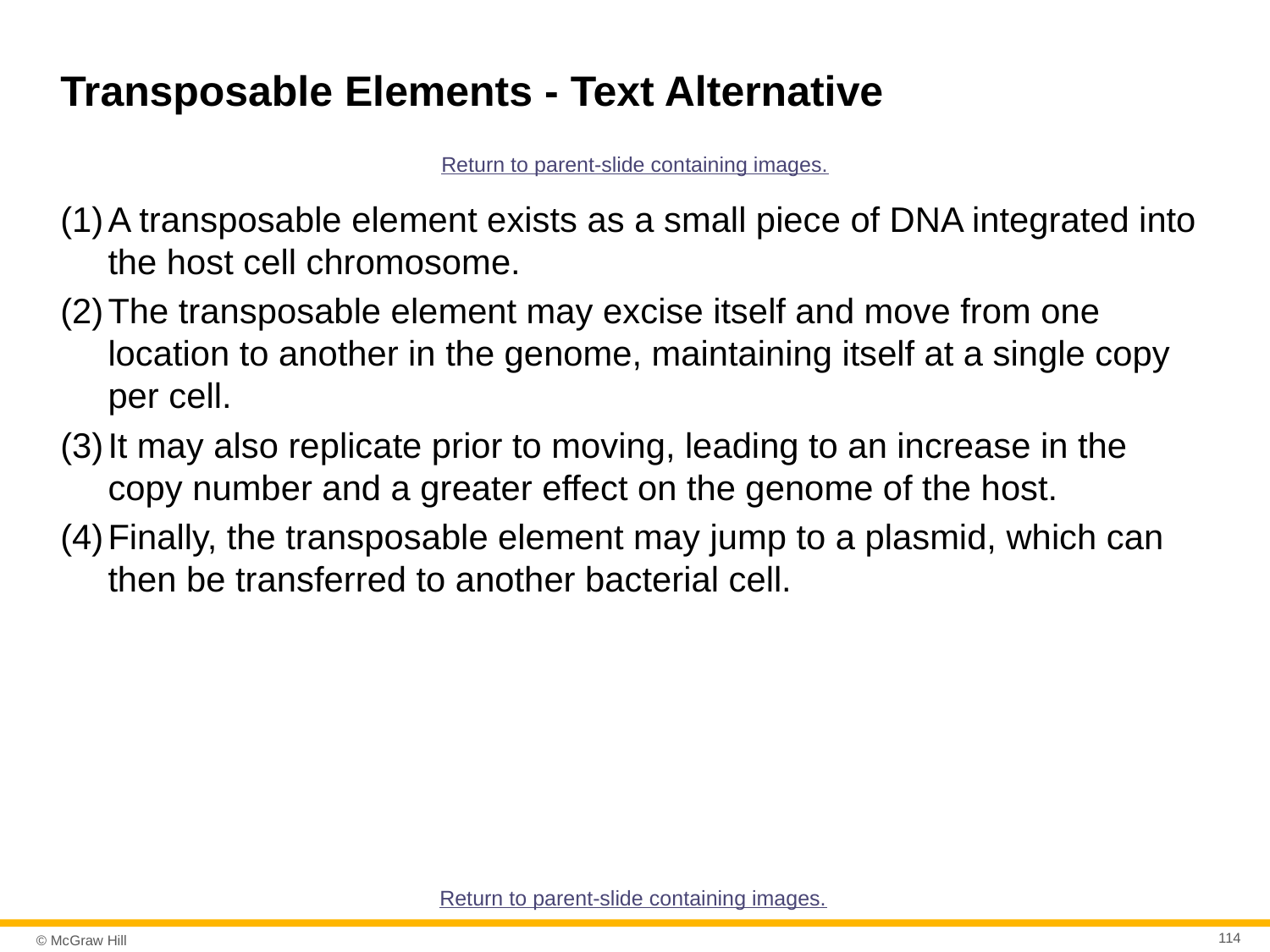

# Transposable Elements - Text Alternative
Return to parent-slide containing images.
A transposable element exists as a small piece of DNA integrated into the host cell chromosome.
The transposable element may excise itself and move from one location to another in the genome, maintaining itself at a single copy per cell.
It may also replicate prior to moving, leading to an increase in the copy number and a greater effect on the genome of the host.
Finally, the transposable element may jump to a plasmid, which can then be transferred to another bacterial cell.
Return to parent-slide containing images.